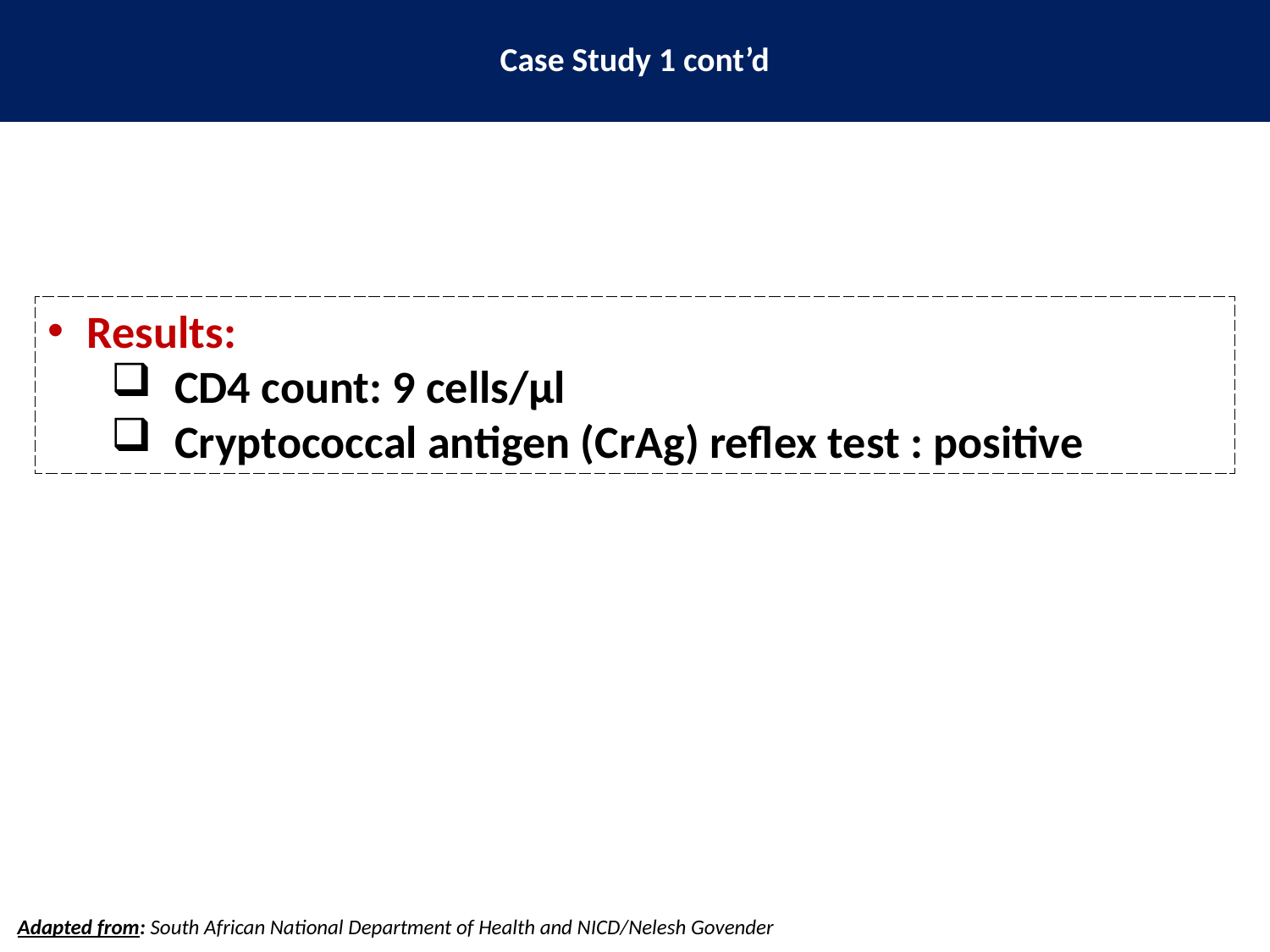

Case Study 1 cont’d
Results:
CD4 count: 9 cells/μl
Cryptococcal antigen (CrAg) reflex test : positive
Adapted from: South African National Department of Health and NICD/Nelesh Govender